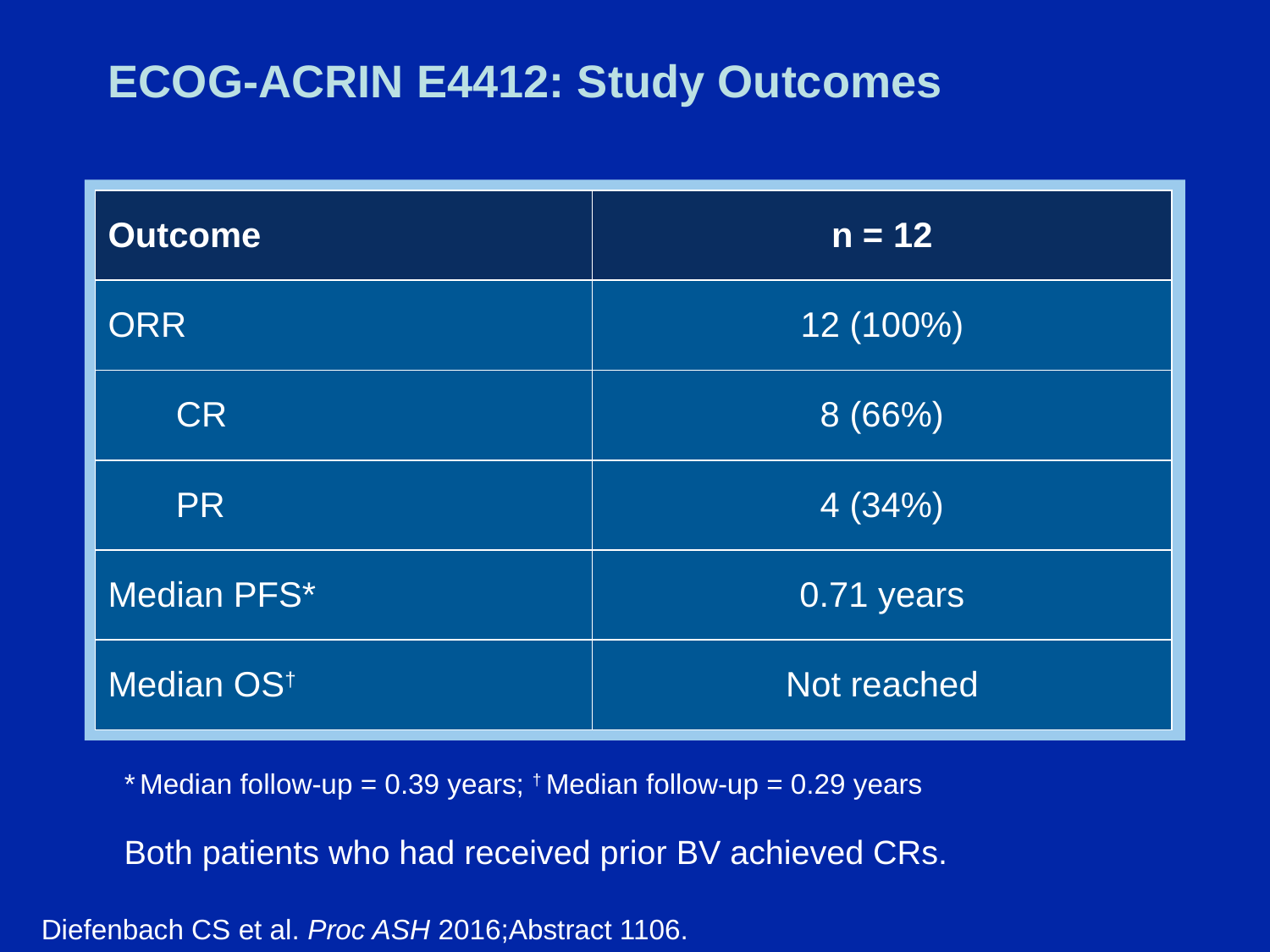

# ECOG-ACRIN E4412: Study Outcomes

| Outcome | n = 12 |
| --- | --- |
| ORR | 12 (100%) |
| CR | 8 (66%) |
| PR | 4 (34%) |
| Median PFS\* | 0.71 years |
| Median OS† | Not reached |
* Median follow-up = 0.39 years; † Median follow-up = 0.29 years
Both patients who had received prior BV achieved CRs.
Diefenbach CS et al. Proc ASH 2016;Abstract 1106.